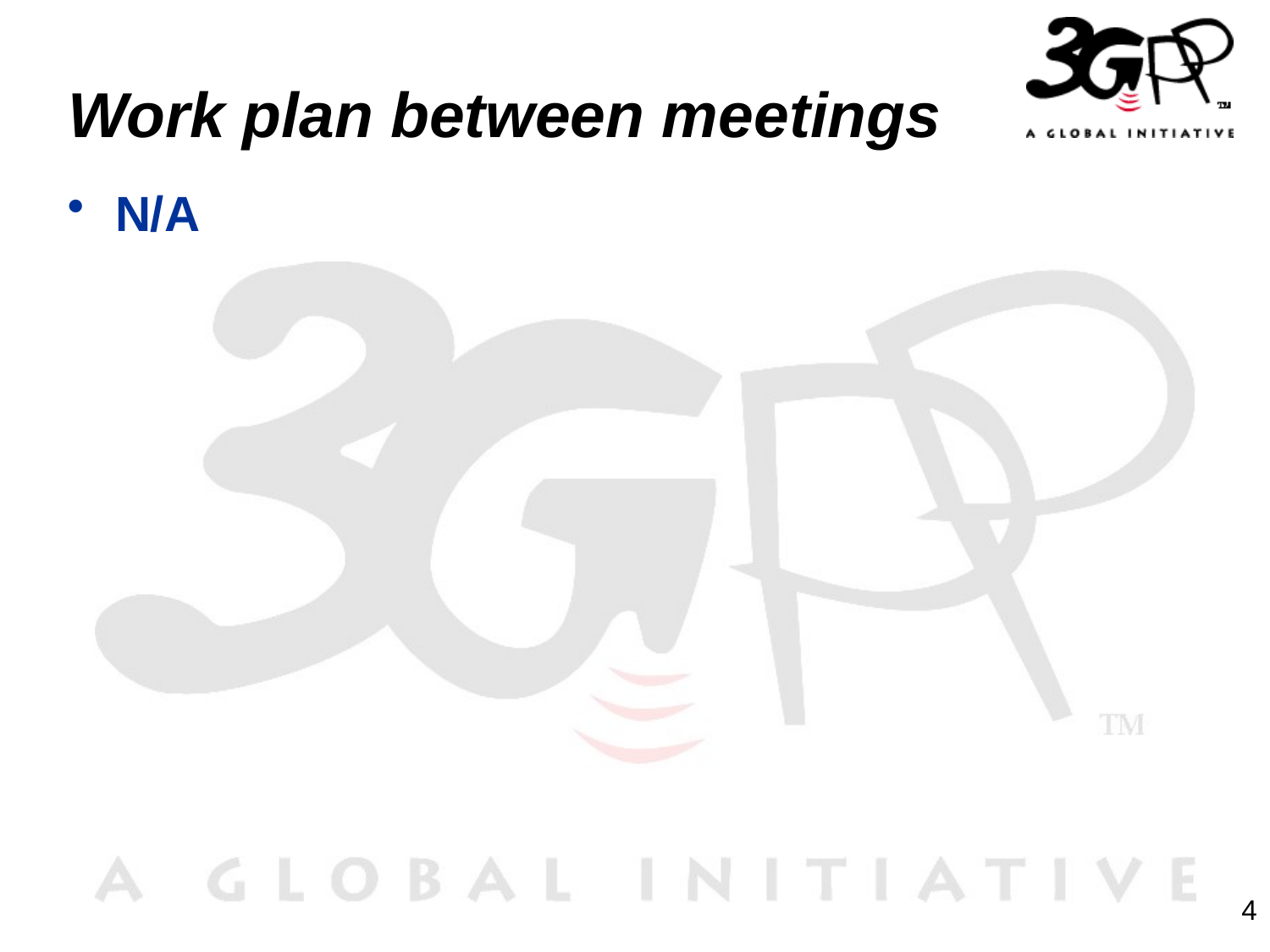

# Work plan between meetings
N/A
4